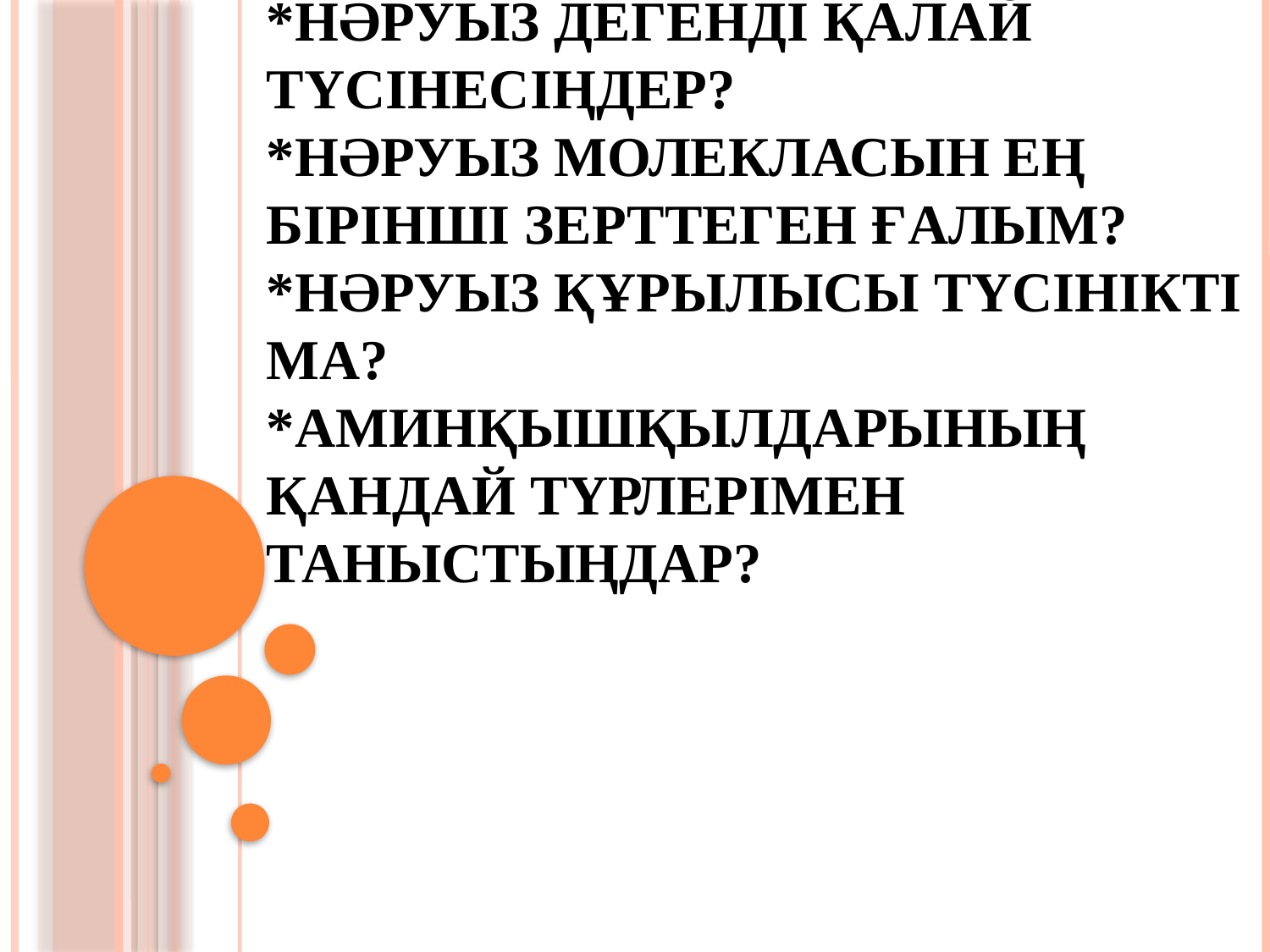

# *Тақырып ұнадыма? *Нәруыз дегенді қалай түсінесіңдер? *Нәруыз молекласын ең бірінші зерттеген ғалым? *Нәруыз құрылысы түсінікті ма? *Аминқышқылдарының қандай түрлерімен таныстыңдар?